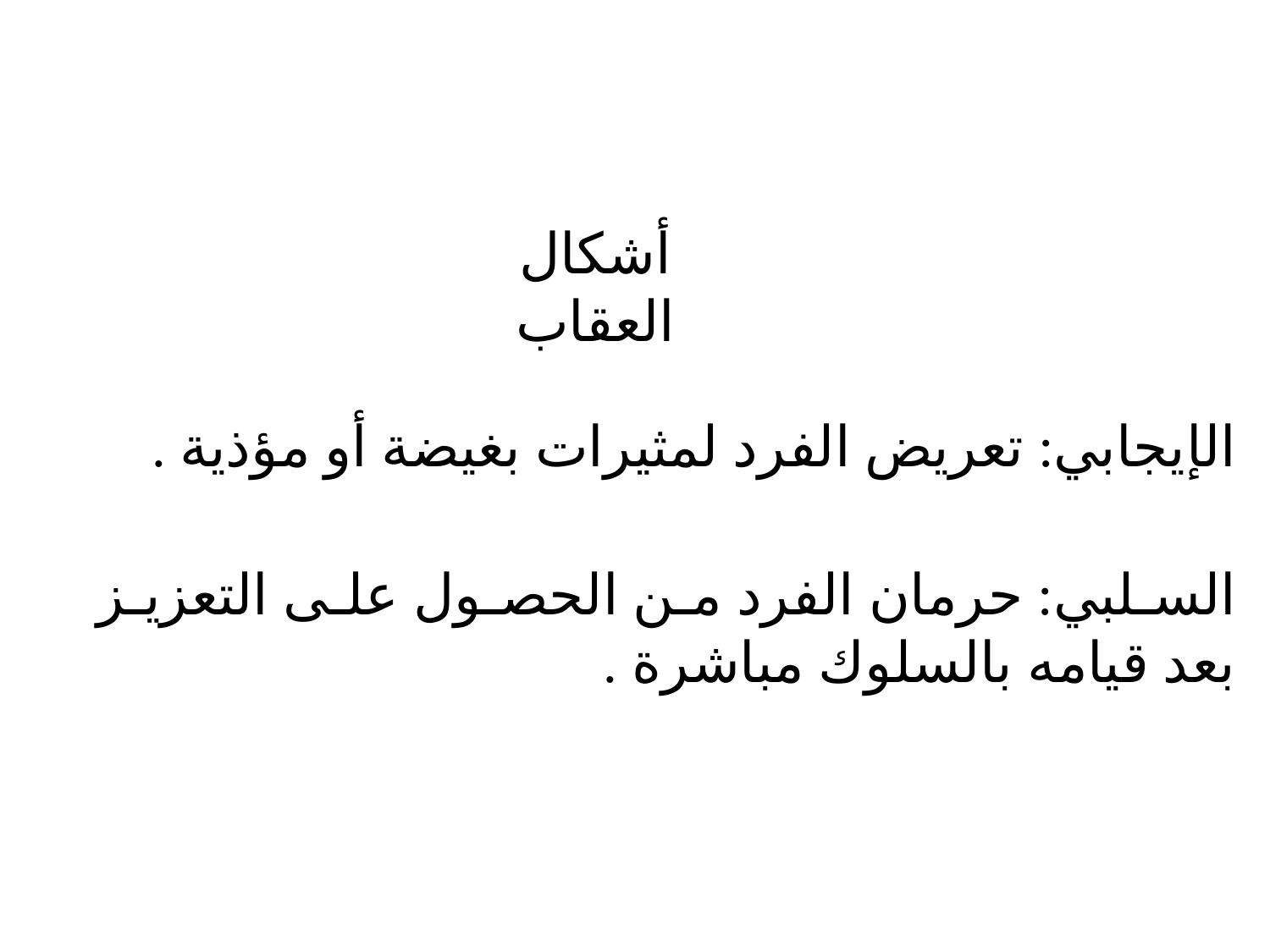

أشكال العقاب
الإيجابي: تعريض الفرد لمثيرات بغيضة أو مؤذية .
السلبي: حرمان الفرد من الحصول على التعزيز بعد قيامه بالسلوك مباشرة .